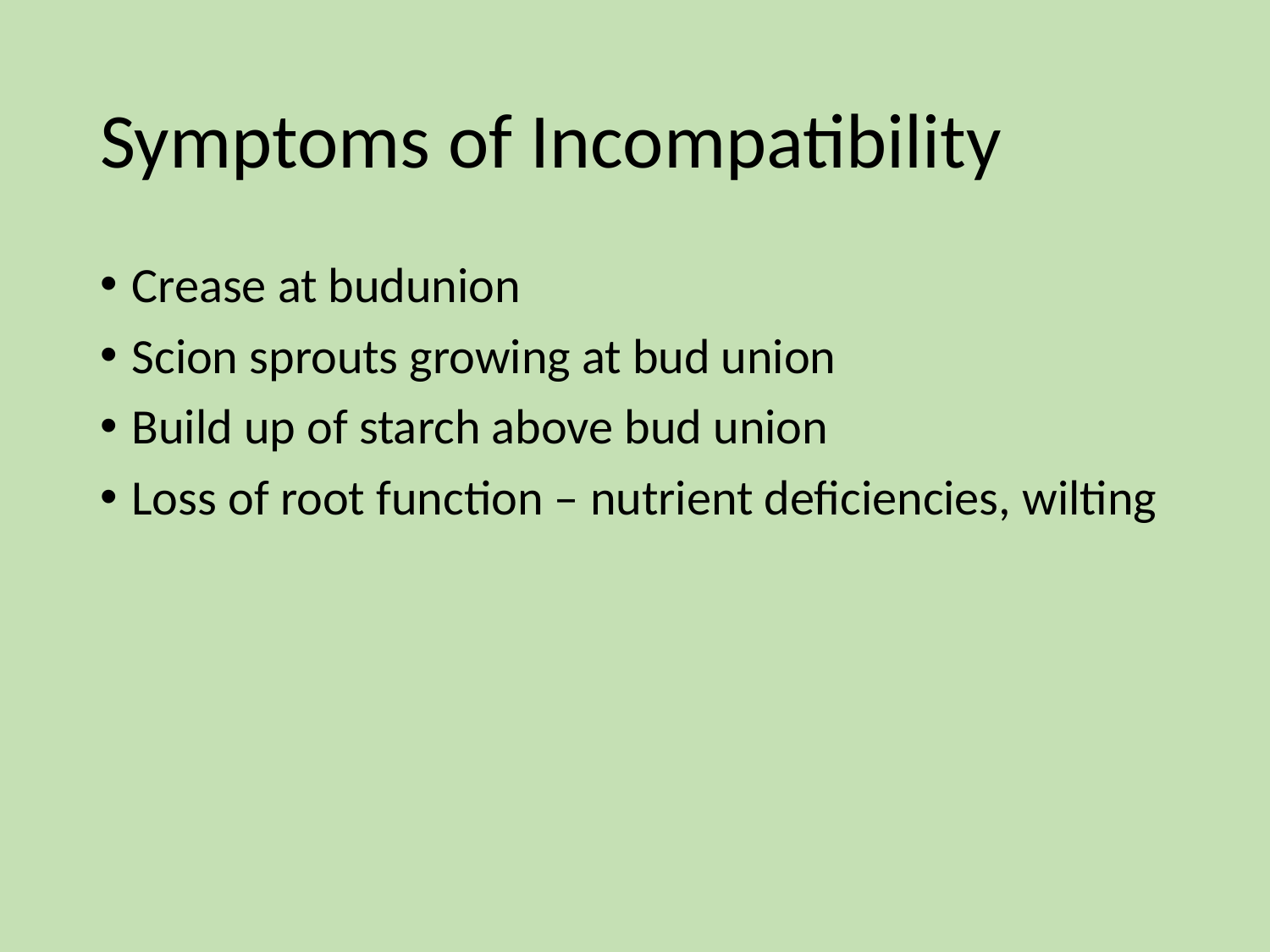

# Symptoms of Incompatibility
Crease at budunion
Scion sprouts growing at bud union
Build up of starch above bud union
Loss of root function – nutrient deficiencies, wilting